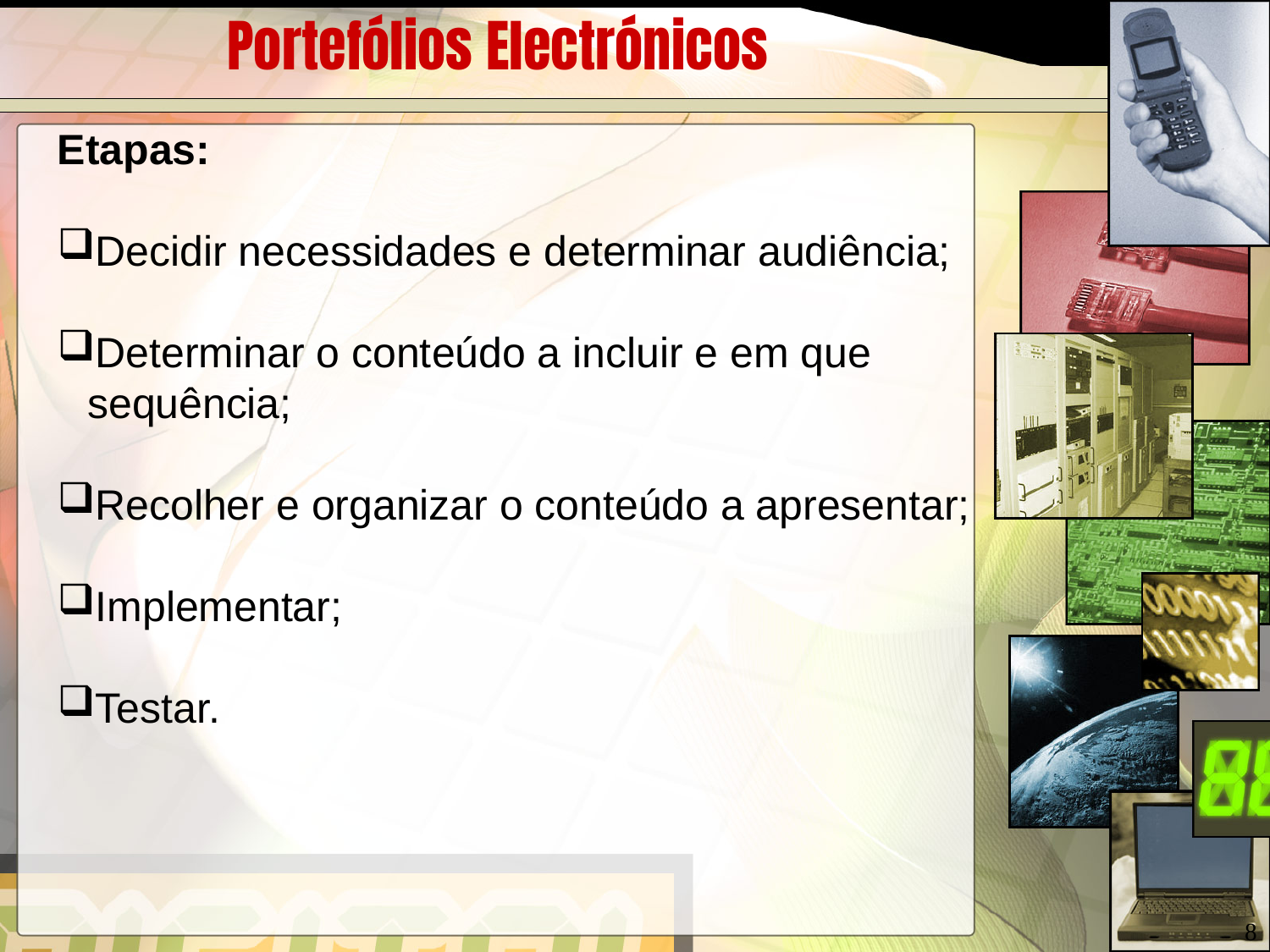

Portefólios Electrónicos
Etapas:

Decidir necessidades e determinar audiência;

Determinar o conteúdo a incluir e em que sequência;

Recolher e organizar o conteúdo a apresentar;

Implementar;

Testar.

8